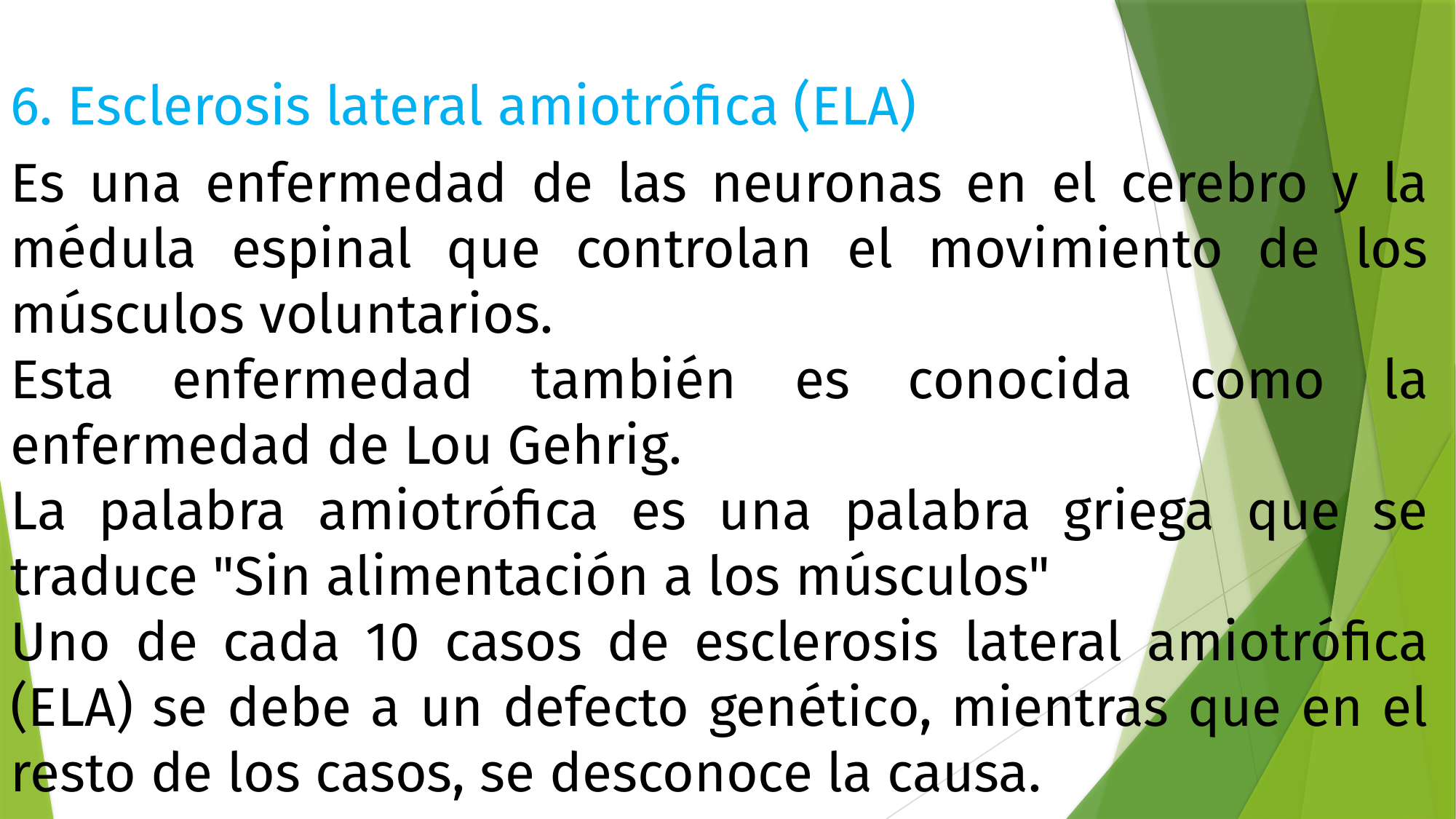

6. Esclerosis lateral amiotrófica (ELA)
Es una enfermedad de las neuronas en el cerebro y la médula espinal que controlan el movimiento de los músculos voluntarios.
Esta enfermedad también es conocida como la enfermedad de Lou Gehrig.
La palabra amiotrófica es una palabra griega que se traduce "Sin alimentación a los músculos"
Uno de cada 10 casos de esclerosis lateral amiotrófica (ELA) se debe a un defecto genético, mientras que en el resto de los casos, se desconoce la causa.